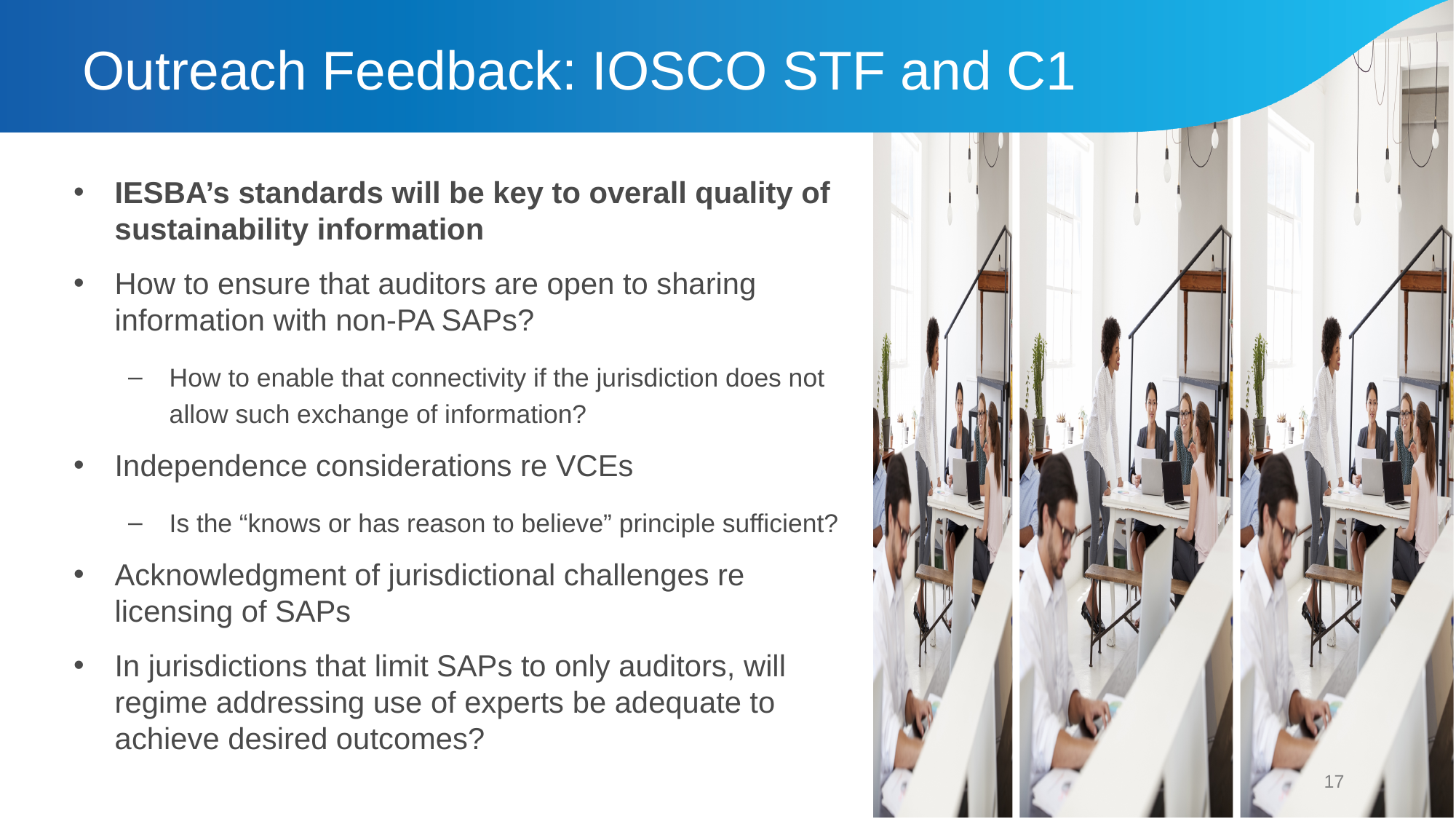

# Outreach Feedback: IOSCO STF and C1
IESBA’s standards will be key to overall quality of sustainability information
How to ensure that auditors are open to sharing information with non-PA SAPs?
How to enable that connectivity if the jurisdiction does not allow such exchange of information?
Independence considerations re VCEs
Is the “knows or has reason to believe” principle sufficient?
Acknowledgment of jurisdictional challenges re licensing of SAPs
In jurisdictions that limit SAPs to only auditors, will regime addressing use of experts be adequate to achieve desired outcomes?
17